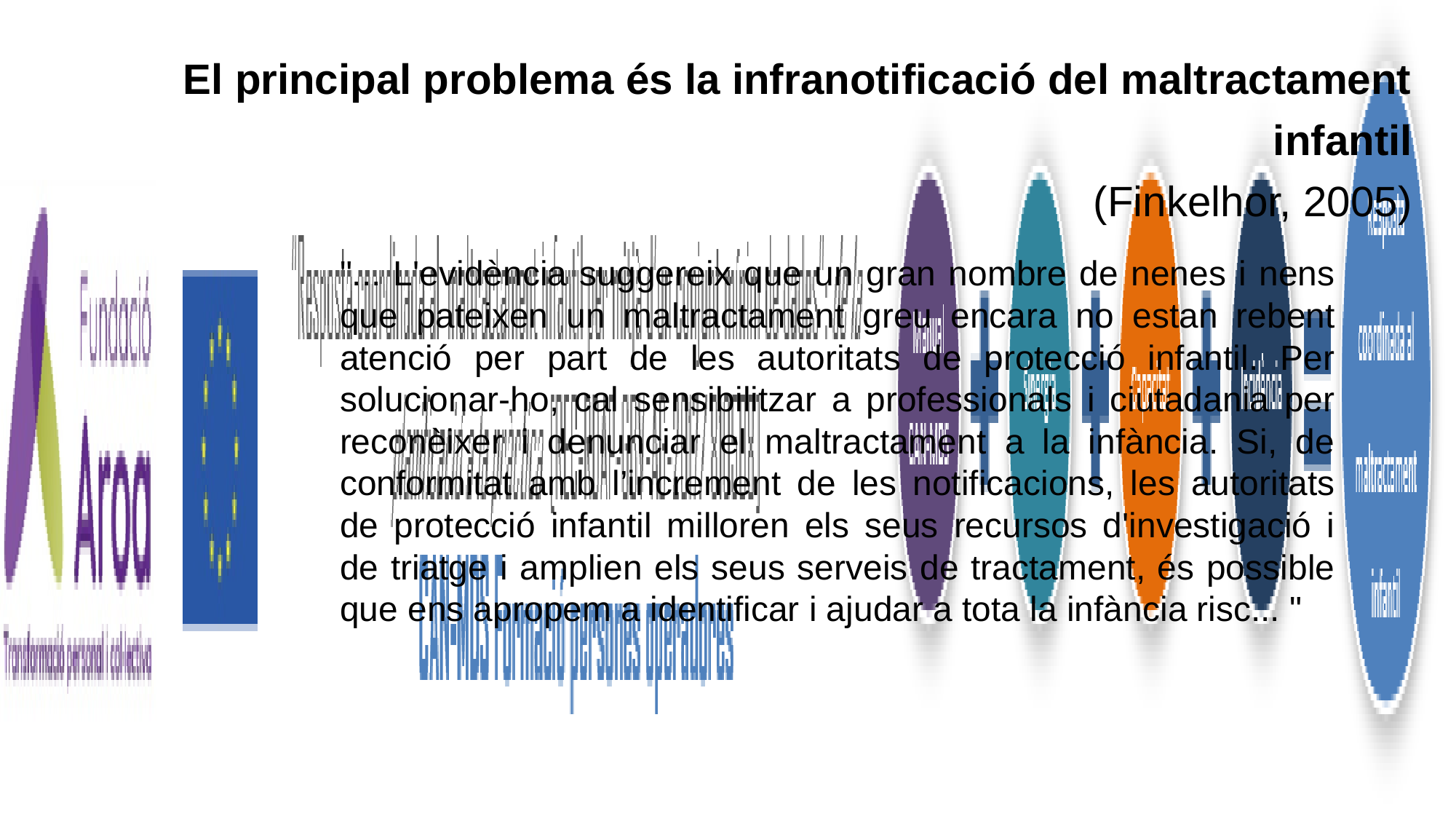

El principal problema és la infranotificació del maltractament infantil
(Finkelhor, 2005)
"... L'evidència suggereix que un gran nombre de nenes i nens que pateixen un maltractament greu encara no estan rebent atenció per part de les autoritats de protecció infantil. Per solucionar-ho, cal sensibilitzar a professionals i ciutadania per reconèixer i denunciar el maltractament a la infància. Si, de conformitat amb l’increment de les notificacions, les autoritats de protecció infantil milloren els seus recursos d'investigació i de triatge i amplien els seus serveis de tractament, és possible que ens apropem a identificar i ajudar a tota la infància risc... "